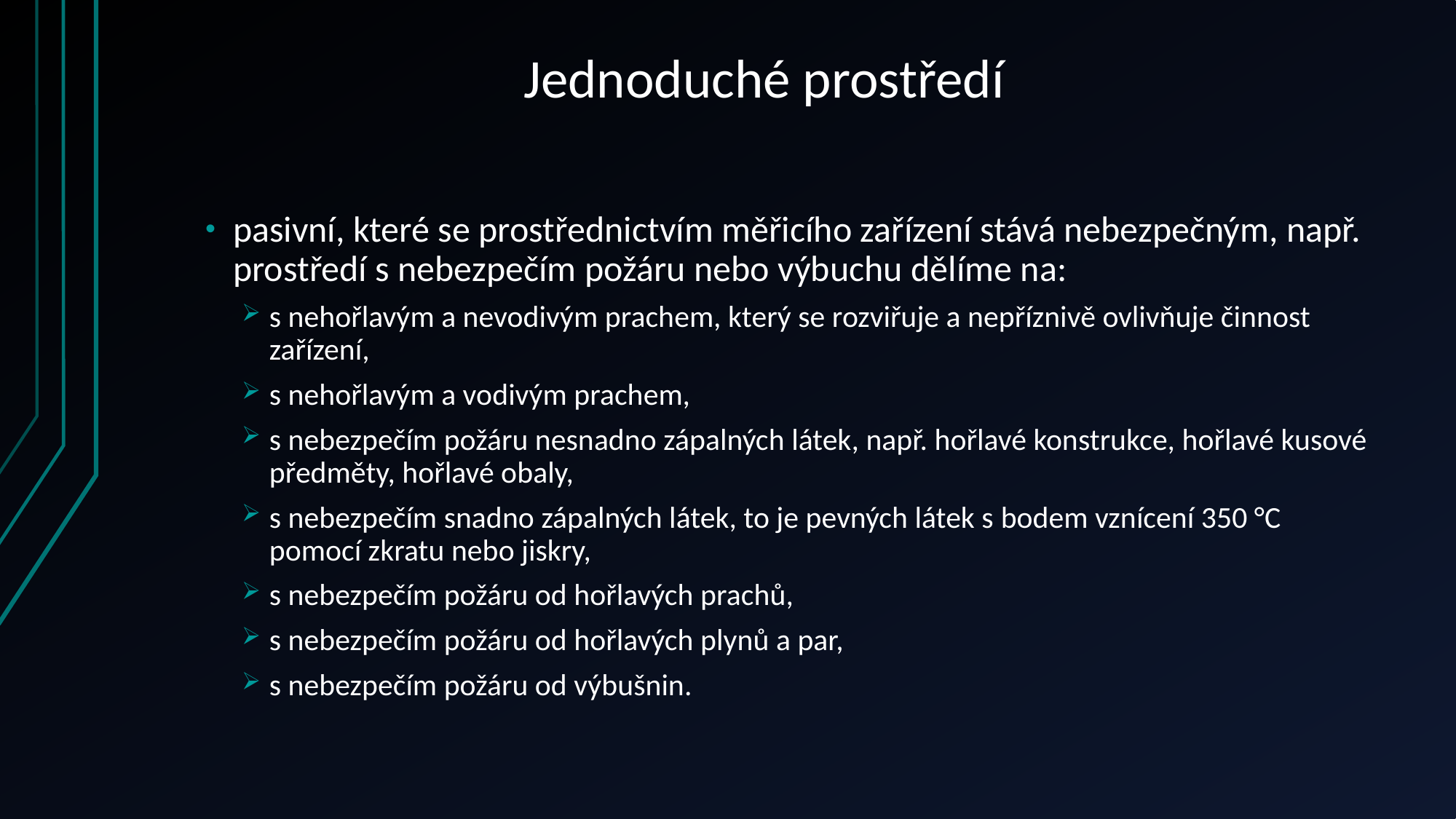

# Jednoduché prostředí
pasivní, které se prostřednictvím měřicího zařízení stává nebezpečným, např. prostředí s nebezpečím požáru nebo výbuchu dělíme na:
s nehořlavým a nevodivým prachem, který se rozviřuje a nepříznivě ovlivňuje činnost zařízení,
s nehořlavým a vodivým prachem,
s nebezpečím požáru nesnadno zápalných látek, např. hořlavé konstrukce, hořlavé kusové předměty, hořlavé obaly,
s nebezpečím snadno zápalných látek, to je pevných látek s bodem vznícení 350 °C pomocí zkratu nebo jiskry,
s nebezpečím požáru od hořlavých prachů,
s nebezpečím požáru od hořlavých plynů a par,
s nebezpečím požáru od výbušnin.